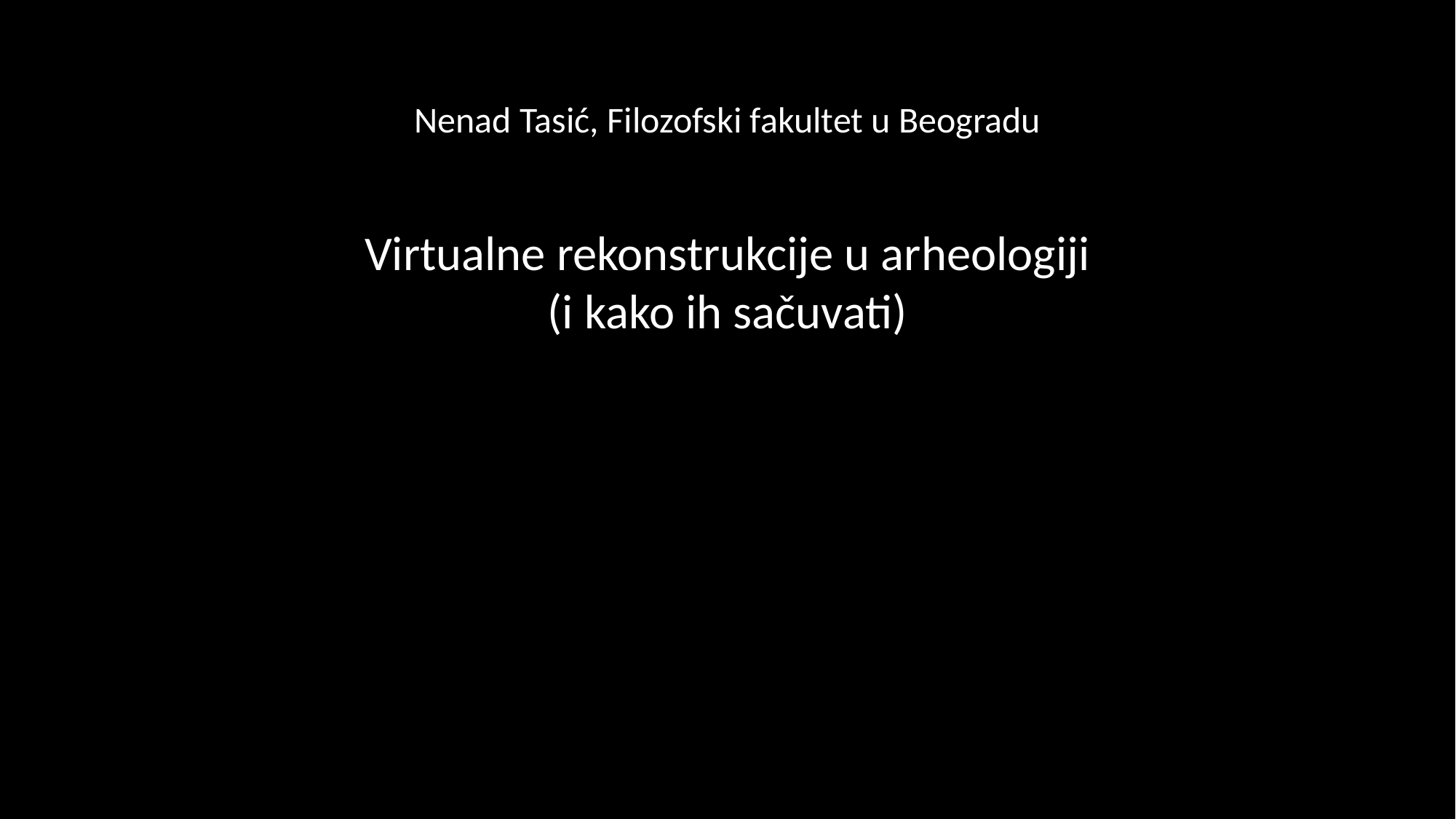

Nenad Tasić, Filozofski fakultet u Beogradu
Virtualne rekonstrukcije u arheologiji
(i kako ih sačuvati)